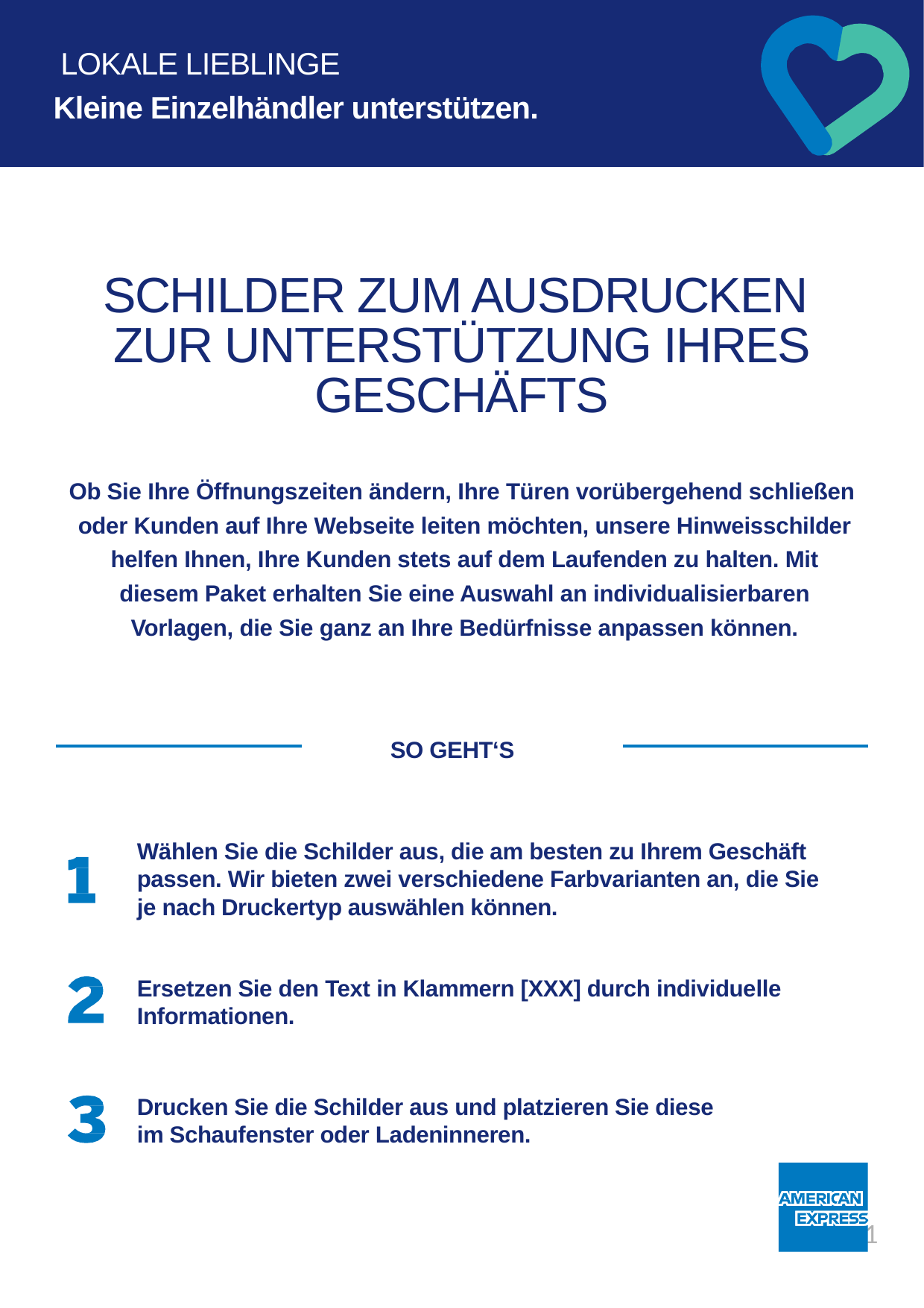

LOKALE LIEBLINGE
Kleine Einzelhändler unterstützen.
# SCHILDER ZUM AUSDRUCKEN ZUR UNTERSTÜTZUNG IHRES GESCHÄFTS
Ob Sie Ihre Öffnungszeiten ändern, Ihre Türen vorübergehend schließen oder Kunden auf Ihre Webseite leiten möchten, unsere Hinweisschilder helfen Ihnen, Ihre Kunden stets auf dem Laufenden zu halten. Mit diesem Paket erhalten Sie eine Auswahl an individualisierbaren Vorlagen, die Sie ganz an Ihre Bedürfnisse anpassen können.
SO GEHT‘S

Wählen Sie die Schilder aus, die am besten zu Ihrem Geschäft passen. Wir bieten zwei verschiedene Farbvarianten an, die Sie je nach Druckertyp auswählen können.

Ersetzen Sie den Text in Klammern [XXX] durch individuelle Informationen.

Drucken Sie die Schilder aus und platzieren Sie diese im Schaufenster oder Ladeninneren.

1